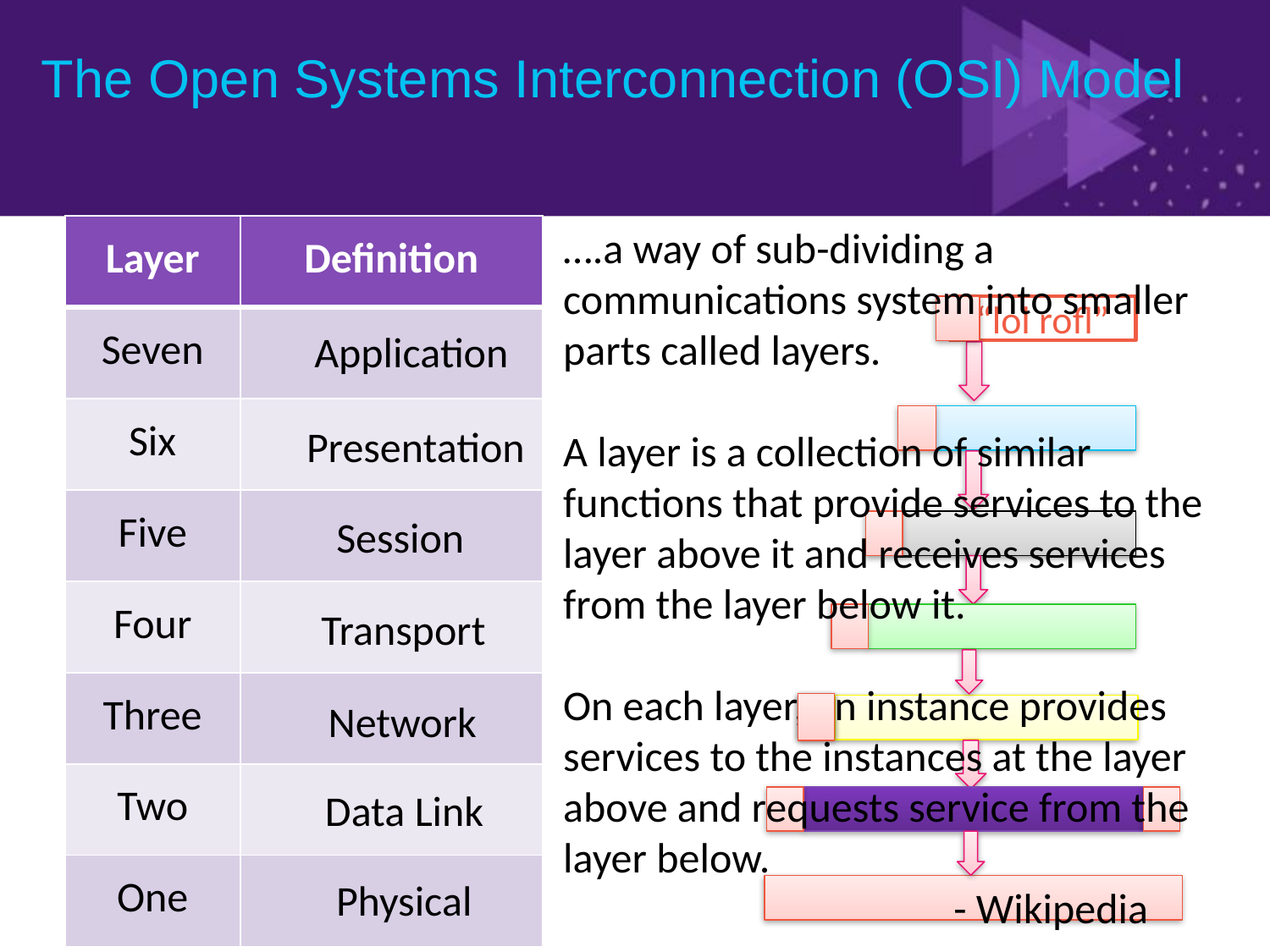

# The Open Systems Interconnection (OSI) Model
….a way of sub-dividing a communications system into smaller parts called layers.

A layer is a collection of similar functions that provide services to the layer above it and receives services from the layer below it.

On each layer, an instance provides services to the instances at the layer above and requests service from the layer below.
			 - Wikipedia
| Layer | Definition |
| --- | --- |
| Seven |  |
| Six |  |
| Five |  |
| Four |  |
| Three |  |
| Two |  |
| One |  |

“lol rofl”
Application

Presentation

Session

Transport

Network

Data Link

Physical